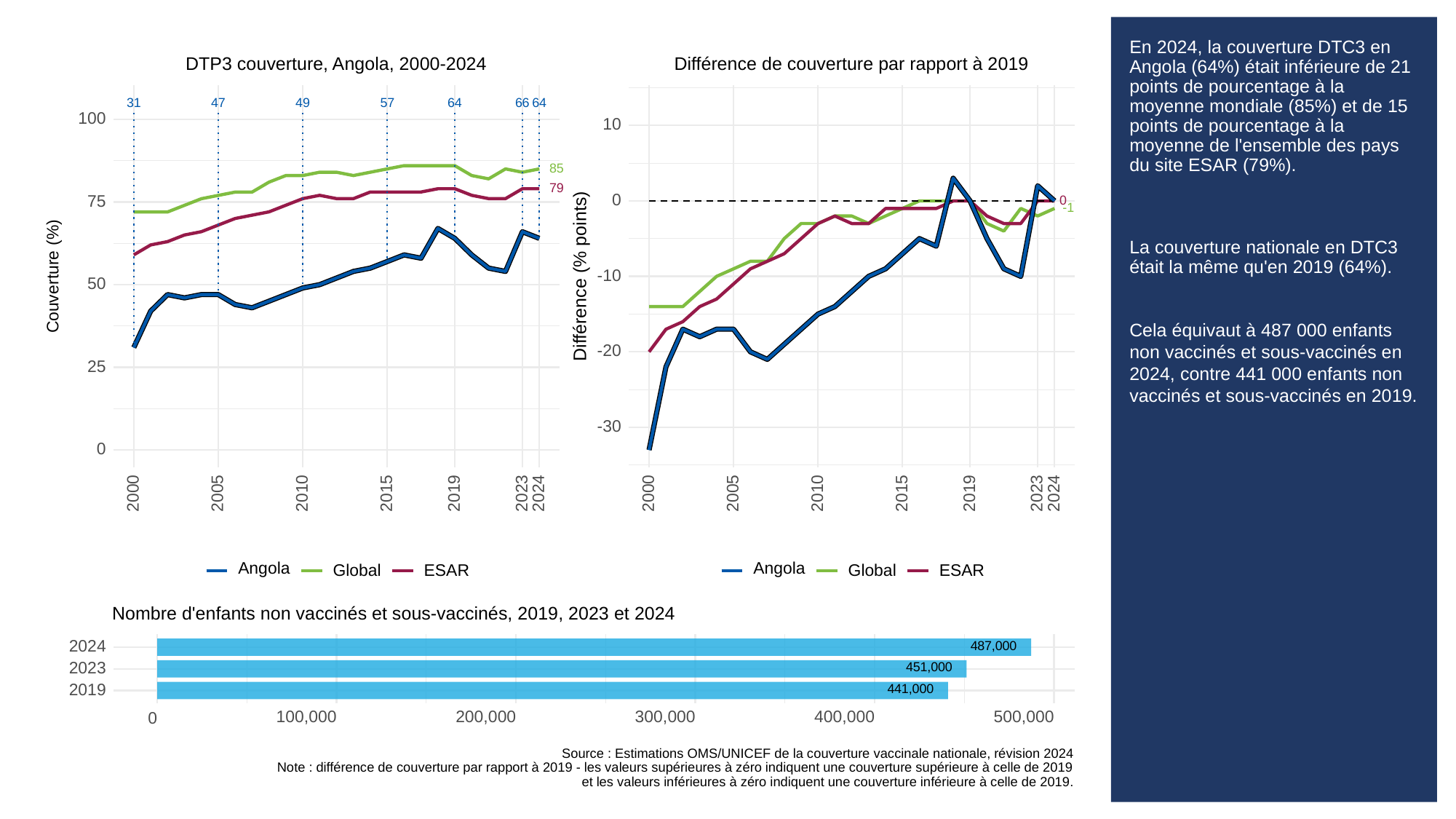

# En 2024, la couverture DTC3 en Angola (64%) était inférieure de 21 points de pourcentage à la moyenne mondiale (85%) et de 15 points de pourcentage à la moyenne de l'ensemble des pays du site ESAR (79%).

La couverture nationale en DTC3 était la même qu'en 2019 (64%).

Cela équivaut à 487 000 enfants non vaccinés et sous-vaccinés en 2024, contre 441 000 enfants non vaccinés et sous-vaccinés en 2019.

DTP3 couverture, Angola, 2000-2024
Différence de couverture par rapport à 2019

31
49
64
66
64
57
47

100
10

85

79

0
75
0

-1

Différence (% points)
Couverture (%)
-10

50

-20

25

-30

0

2023
2023
2000
2005
2010
2015
2019
2024
2000
2005
2010
2015
2019
2024
Angola
Angola
Global
ESAR
Global
ESAR

Nombre d'enfants non vaccinés et sous-vaccinés, 2019, 2023 et 2024

487,000
2024

451,000
2023

441,000
2019

100,000
200,000
300,000
400,000
500,000
0
Source : Estimations OMS/UNICEF de la couverture vaccinale nationale, révision 2024
Note : différence de couverture par rapport à 2019 - les valeurs supérieures à zéro indiquent une couverture supérieure à celle de 2019
et les valeurs inférieures à zéro indiquent une couverture inférieure à celle de 2019.